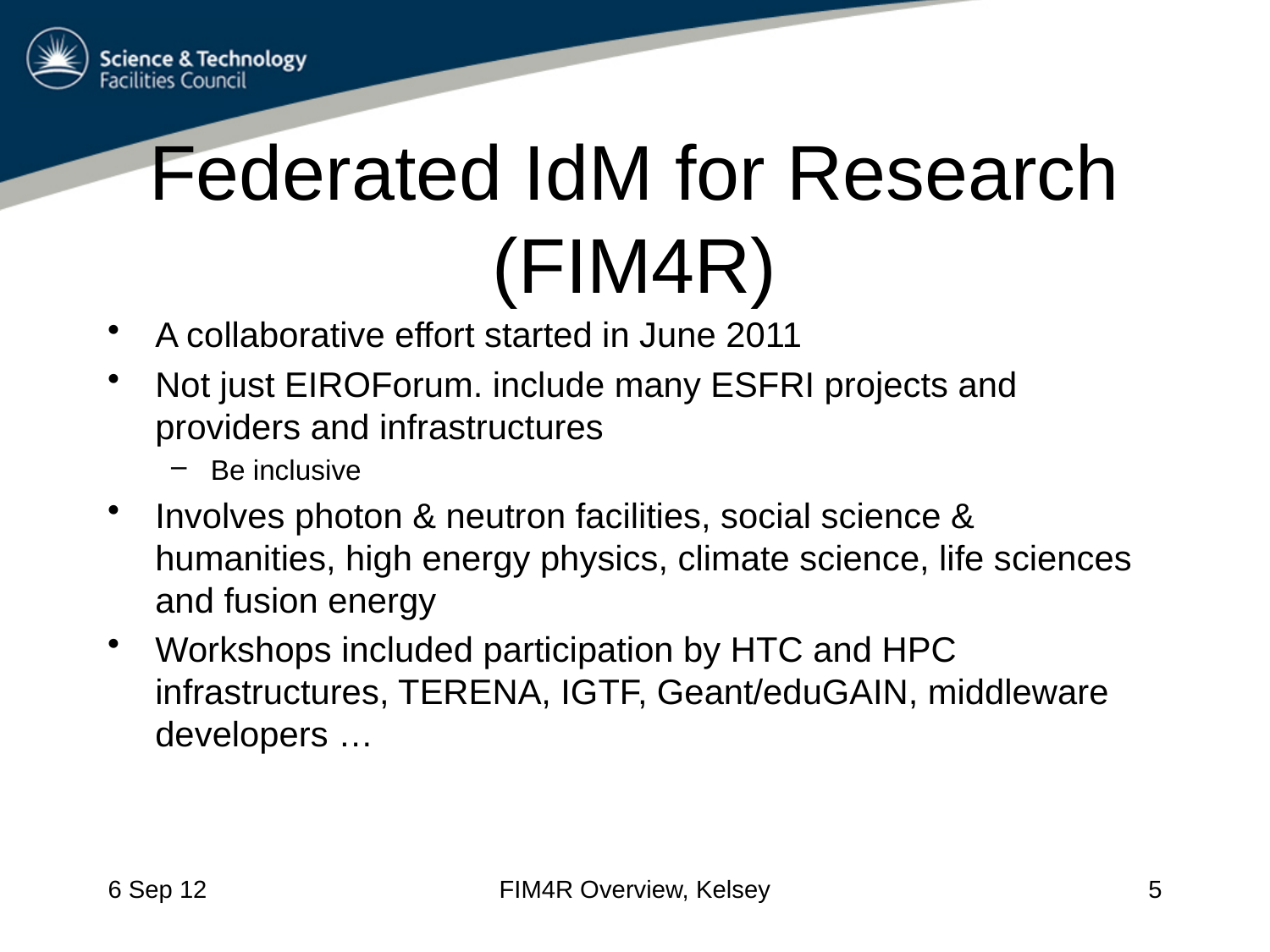

# Federated IdM for Research (FIM4R)
A collaborative effort started in June 2011
Not just EIROForum. include many ESFRI projects and providers and infrastructures
Be inclusive
Involves photon & neutron facilities, social science & humanities, high energy physics, climate science, life sciences and fusion energy
Workshops included participation by HTC and HPC infrastructures, TERENA, IGTF, Geant/eduGAIN, middleware developers …
6 Sep 12
FIM4R Overview, Kelsey
5